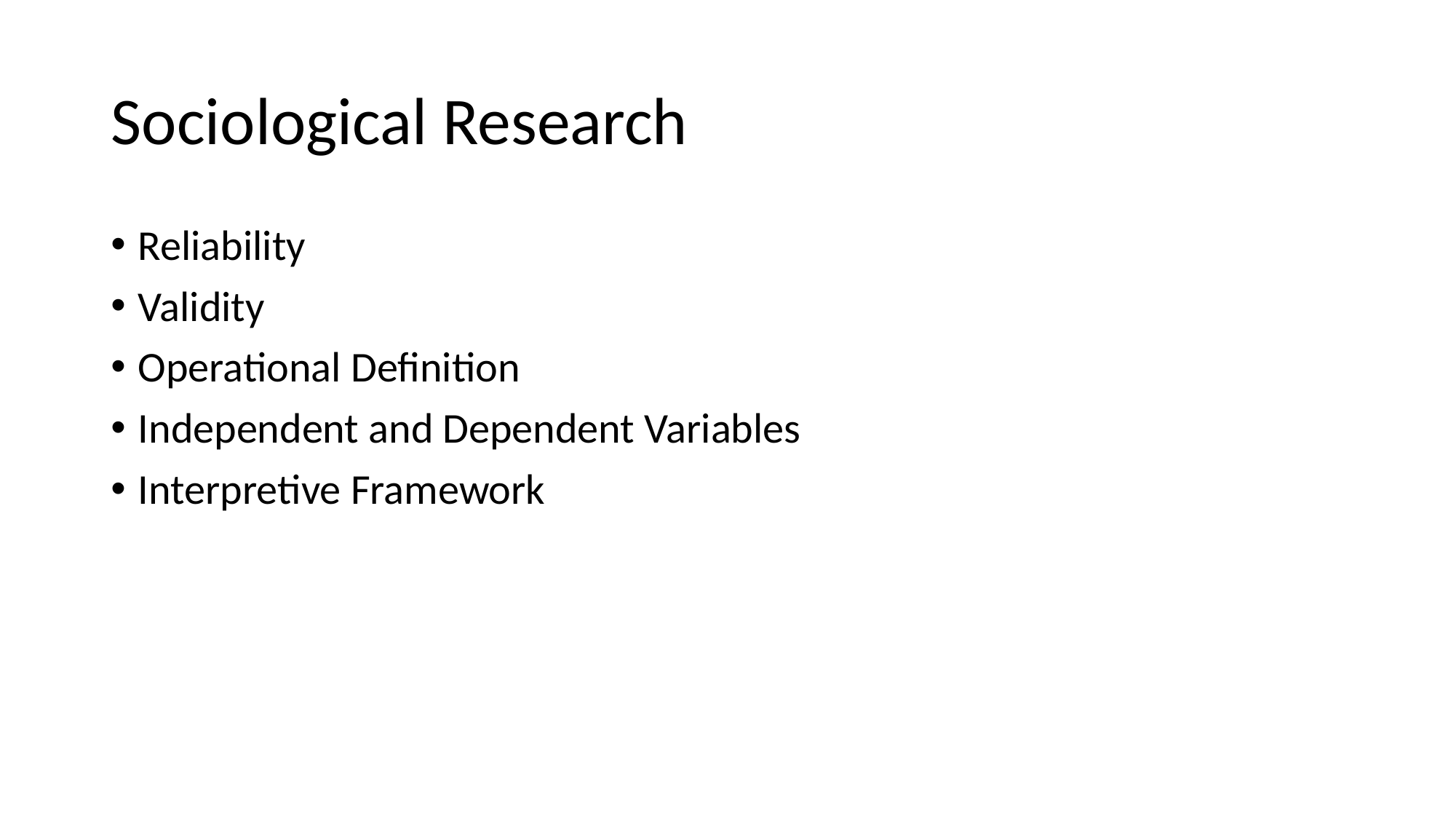

# Sociological Research
Reliability
Validity
Operational Definition
Independent and Dependent Variables
Interpretive Framework